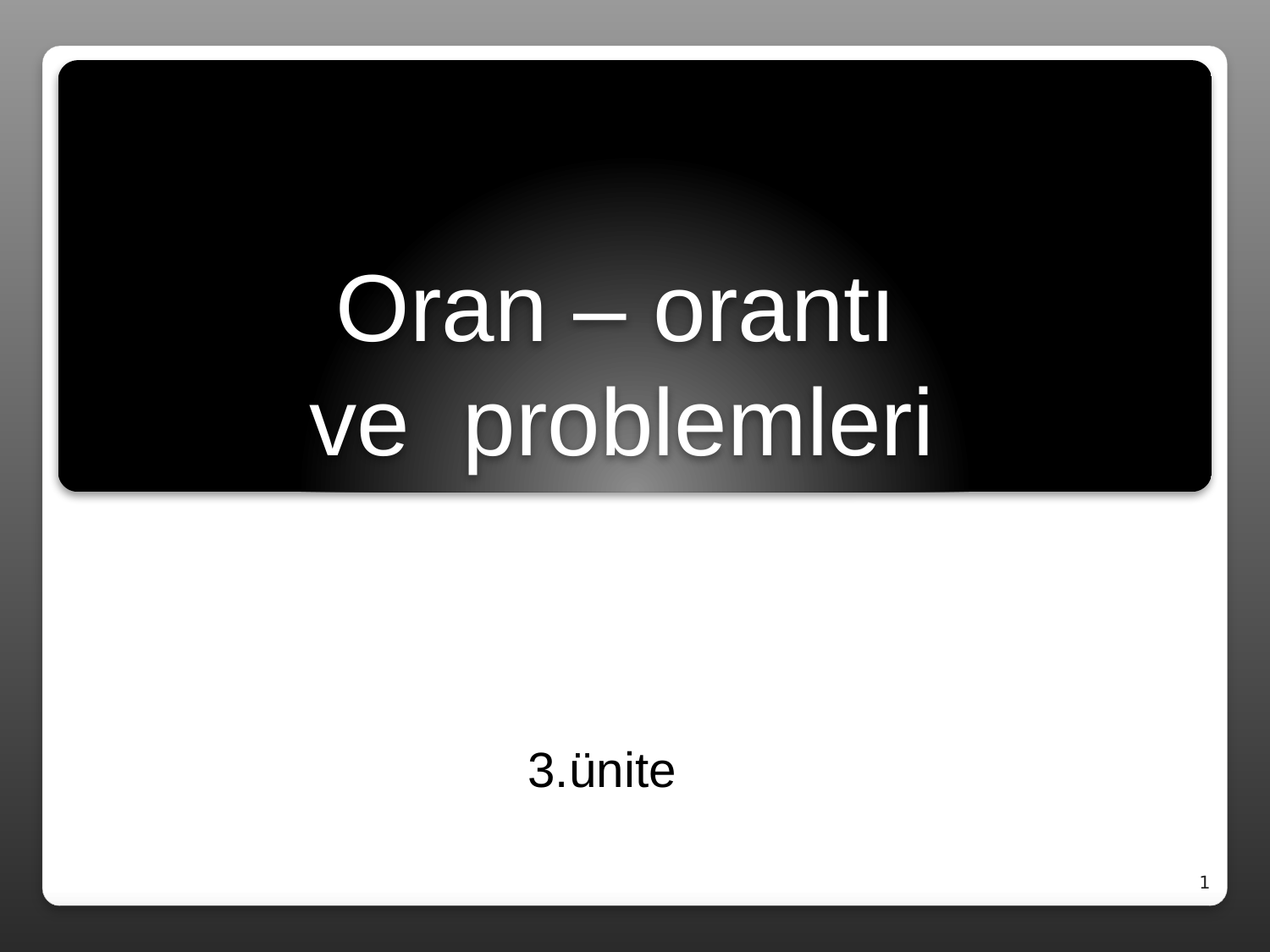

Oran – orantı
       ve  problemleri
3.ünite
1